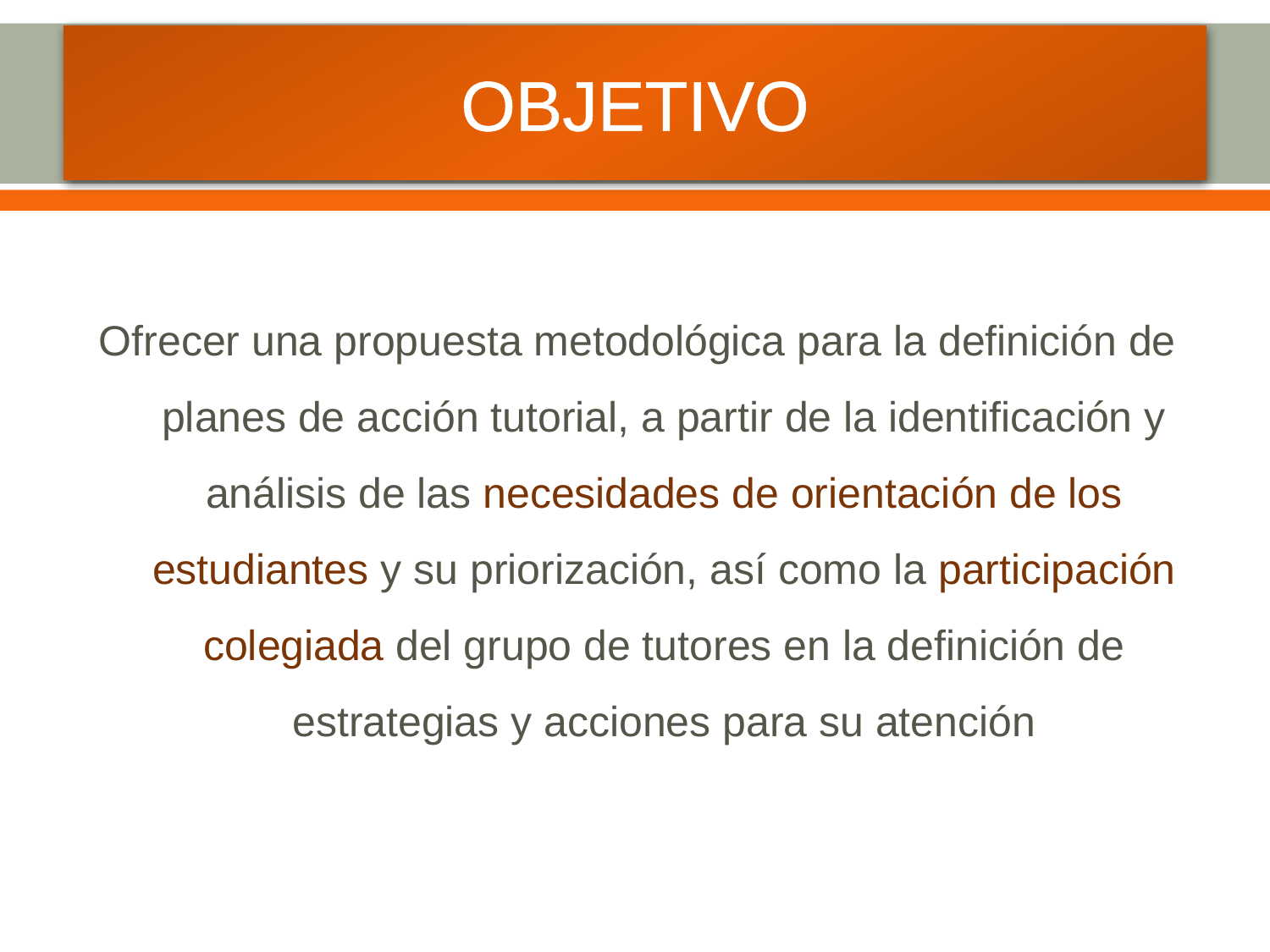

# OBJETIVO

Ofrecer una propuesta metodológica para la definición de planes de acción tutorial, a partir de la identificación y análisis de las necesidades de orientación de los estudiantes y su priorización, así como la participación colegiada del grupo de tutores en la definición de estrategias y acciones para su atención